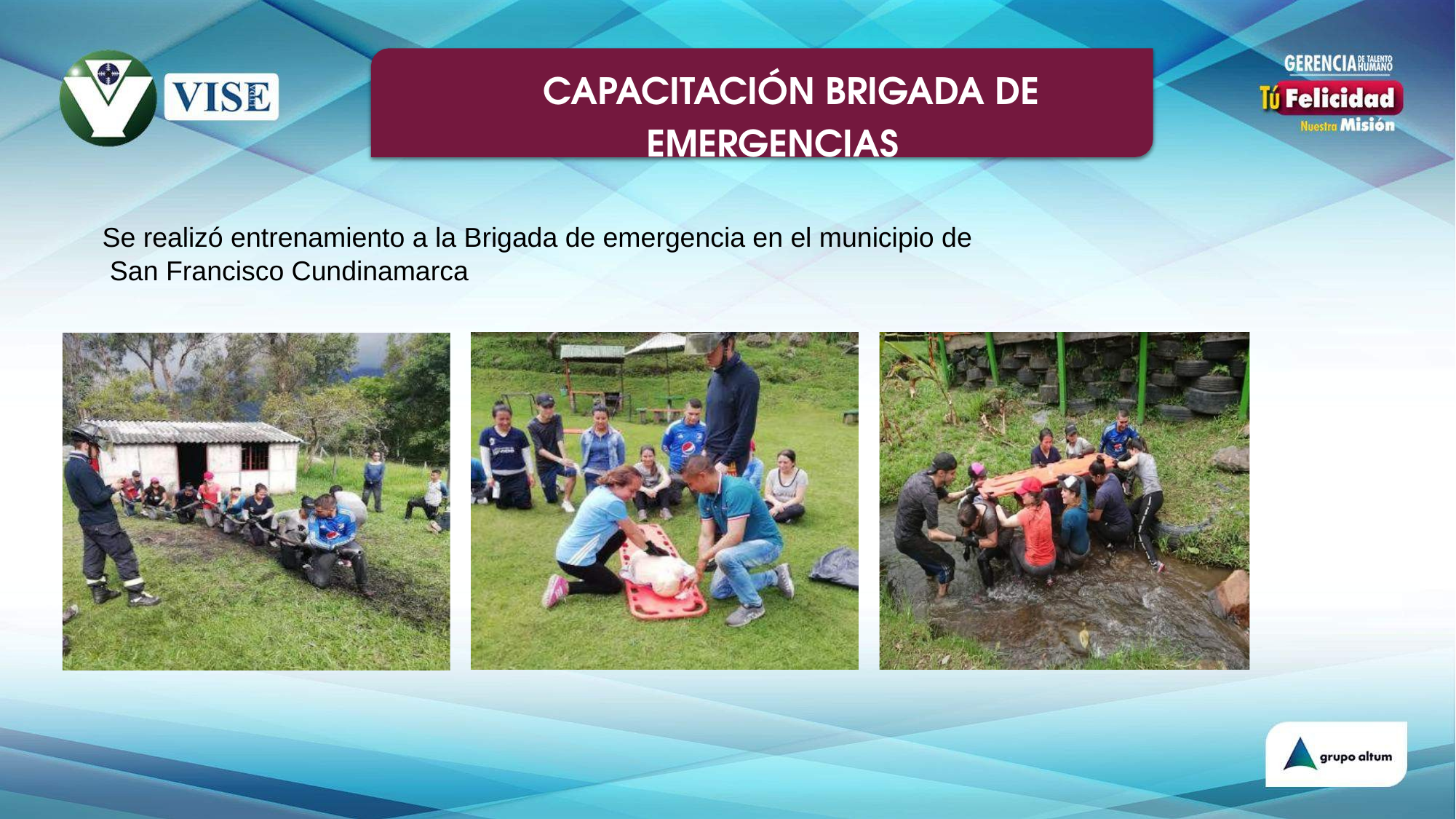

# CAPACITACIÓN BRIGADA DE  EMERGENCIAS
Se realizó entrenamiento a la Brigada de emergencia en el municipio de  San Francisco Cundinamarca